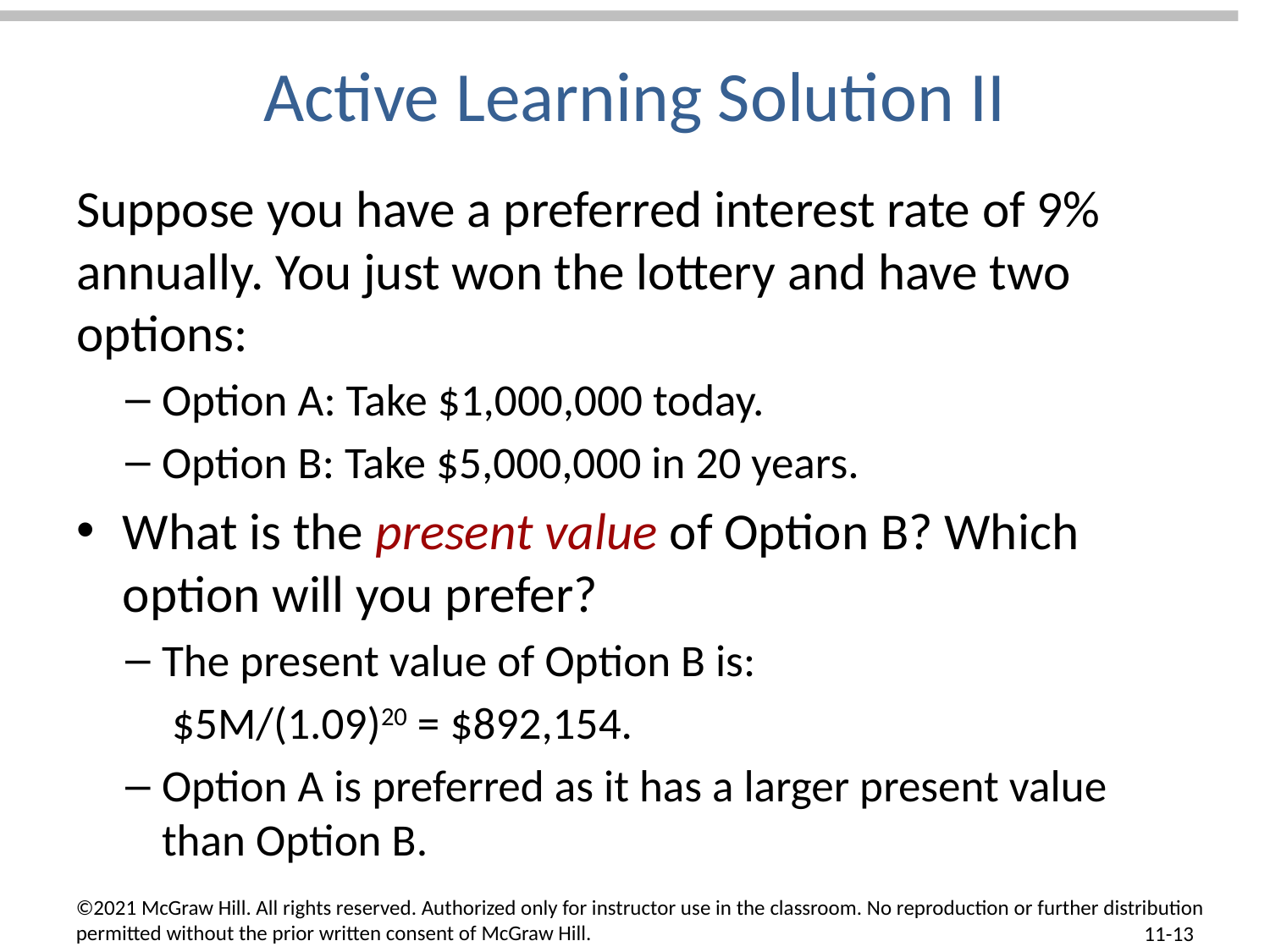

# Active Learning Solution II
Suppose you have a preferred interest rate of 9% annually. You just won the lottery and have two options:
Option A: Take $1,000,000 today.
Option B: Take $5,000,000 in 20 years.
What is the present value of Option B? Which option will you prefer?
The present value of Option B is:
		 $5M/(1.09)20 = $892,154.
Option A is preferred as it has a larger present value than Option B.